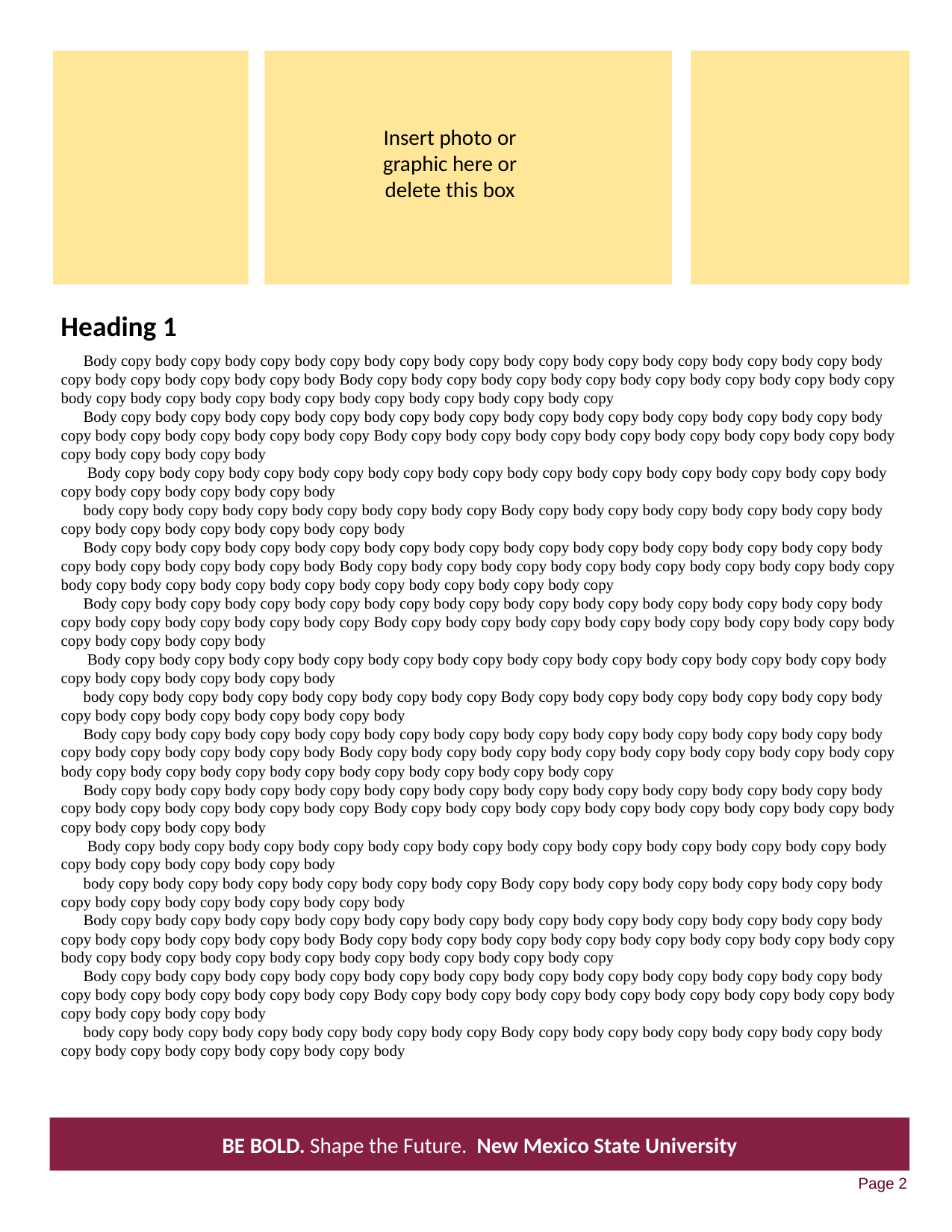

Insert photo or graphic here or delete this box
Heading 1
Body copy body copy body copy body copy body copy body copy body copy body copy body copy body copy body copy body copy body copy body copy body copy body Body copy body copy body copy body copy body copy body copy body copy body copy body copy body copy body copy body copy body copy body copy body copy body copy
Body copy body copy body copy body copy body copy body copy body copy body copy body copy body copy body copy body copy body copy body copy body copy body copy Body copy body copy body copy body copy body copy body copy body copy body copy body copy body copy body
 Body copy body copy body copy body copy body copy body copy body copy body copy body copy body copy body copy body copy body copy body copy body copy body
body copy body copy body copy body copy body copy body copy Body copy body copy body copy body copy body copy body copy body copy body copy body copy body copy body
Body copy body copy body copy body copy body copy body copy body copy body copy body copy body copy body copy body copy body copy body copy body copy body Body copy body copy body copy body copy body copy body copy body copy body copy body copy body copy body copy body copy body copy body copy body copy body copy
Body copy body copy body copy body copy body copy body copy body copy body copy body copy body copy body copy body copy body copy body copy body copy body copy Body copy body copy body copy body copy body copy body copy body copy body copy body copy body copy body
 Body copy body copy body copy body copy body copy body copy body copy body copy body copy body copy body copy body copy body copy body copy body copy body
body copy body copy body copy body copy body copy body copy Body copy body copy body copy body copy body copy body copy body copy body copy body copy body copy body
Body copy body copy body copy body copy body copy body copy body copy body copy body copy body copy body copy body copy body copy body copy body copy body Body copy body copy body copy body copy body copy body copy body copy body copy body copy body copy body copy body copy body copy body copy body copy body copy
Body copy body copy body copy body copy body copy body copy body copy body copy body copy body copy body copy body copy body copy body copy body copy body copy Body copy body copy body copy body copy body copy body copy body copy body copy body copy body copy body
 Body copy body copy body copy body copy body copy body copy body copy body copy body copy body copy body copy body copy body copy body copy body copy body
body copy body copy body copy body copy body copy body copy Body copy body copy body copy body copy body copy body copy body copy body copy body copy body copy body
Body copy body copy body copy body copy body copy body copy body copy body copy body copy body copy body copy body copy body copy body copy body copy body Body copy body copy body copy body copy body copy body copy body copy body copy body copy body copy body copy body copy body copy body copy body copy body copy
Body copy body copy body copy body copy body copy body copy body copy body copy body copy body copy body copy body copy body copy body copy body copy body copy Body copy body copy body copy body copy body copy body copy body copy body copy body copy body copy body
body copy body copy body copy body copy body copy body copy Body copy body copy body copy body copy body copy body copy body copy body copy body copy body copy body

BE BOLD. Shape the Future.  New Mexico State University
Page 2